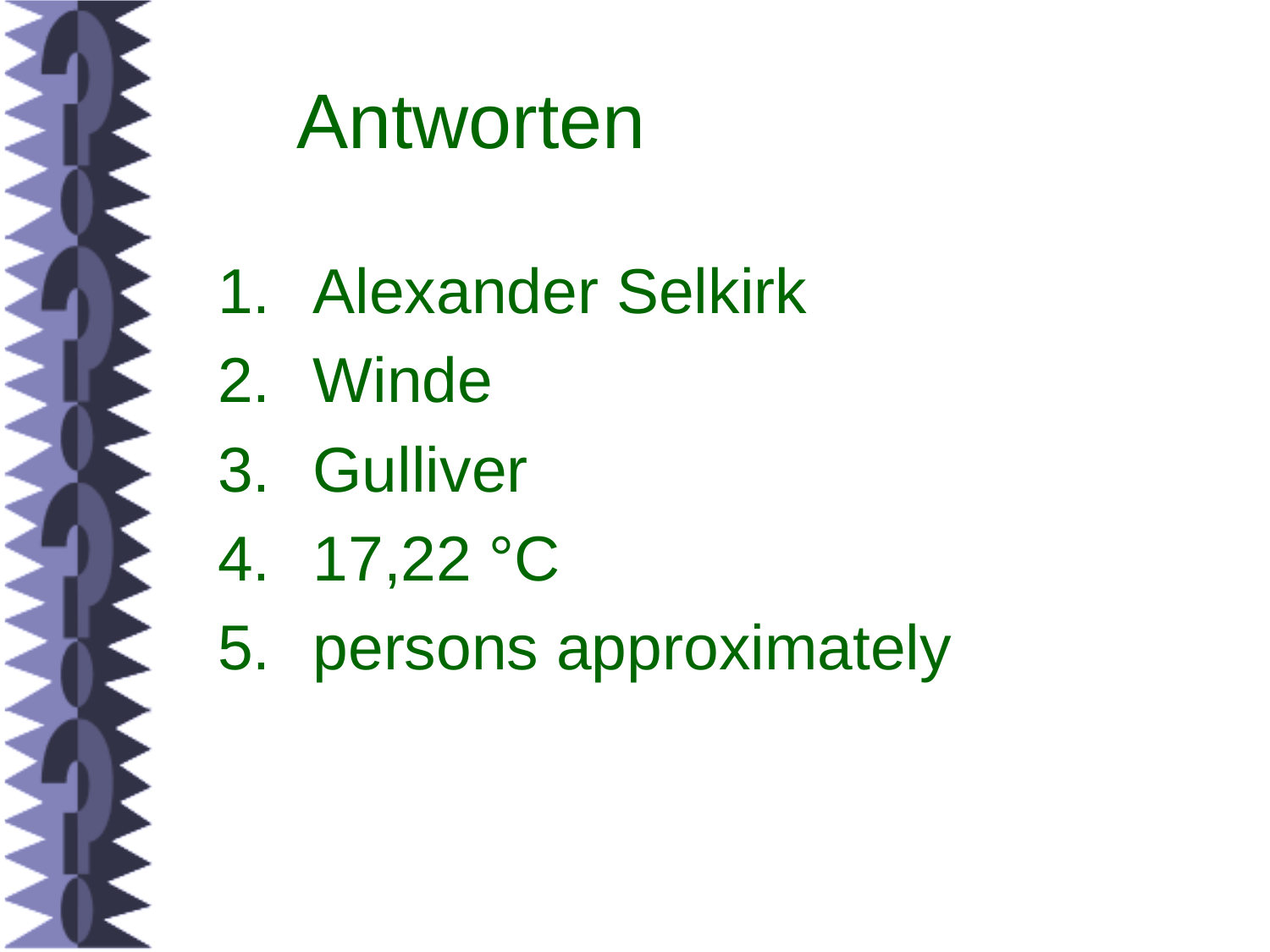

# Antworten
Alexander Selkirk
Winde
Gulliver
17,22 °C
persons approximately